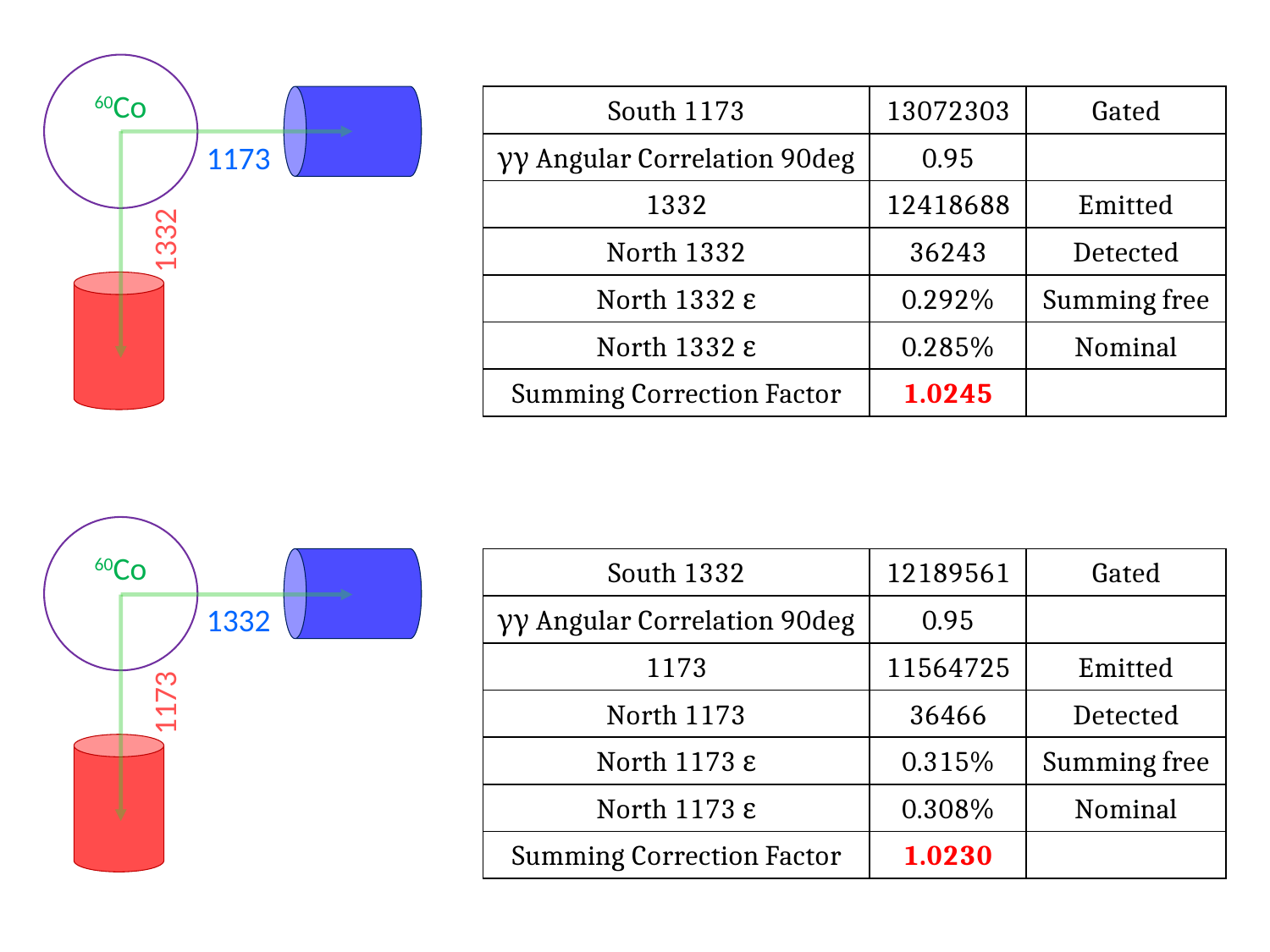

60Co
| South 1173 | 13072303 | Gated |
| --- | --- | --- |
| γγ Angular Correlation 90deg | 0.95 |  |
| 1332 | 12418688 | Emitted |
| North 1332 | 36243 | Detected |
| North 1332 ε | 0.292% | Summing free |
| North 1332 ε | 0.285% | Nominal |
| Summing Correction Factor | 1.0245 |  |
1173
1332

60Co
| South 1332 | 12189561 | Gated |
| --- | --- | --- |
| γγ Angular Correlation 90deg | 0.95 |  |
| 1173 | 11564725 | Emitted |
| North 1173 | 36466 | Detected |
| North 1173 ε | 0.315% | Summing free |
| North 1173 ε | 0.308% | Nominal |
| Summing Correction Factor | 1.0230 |  |
1332
1173